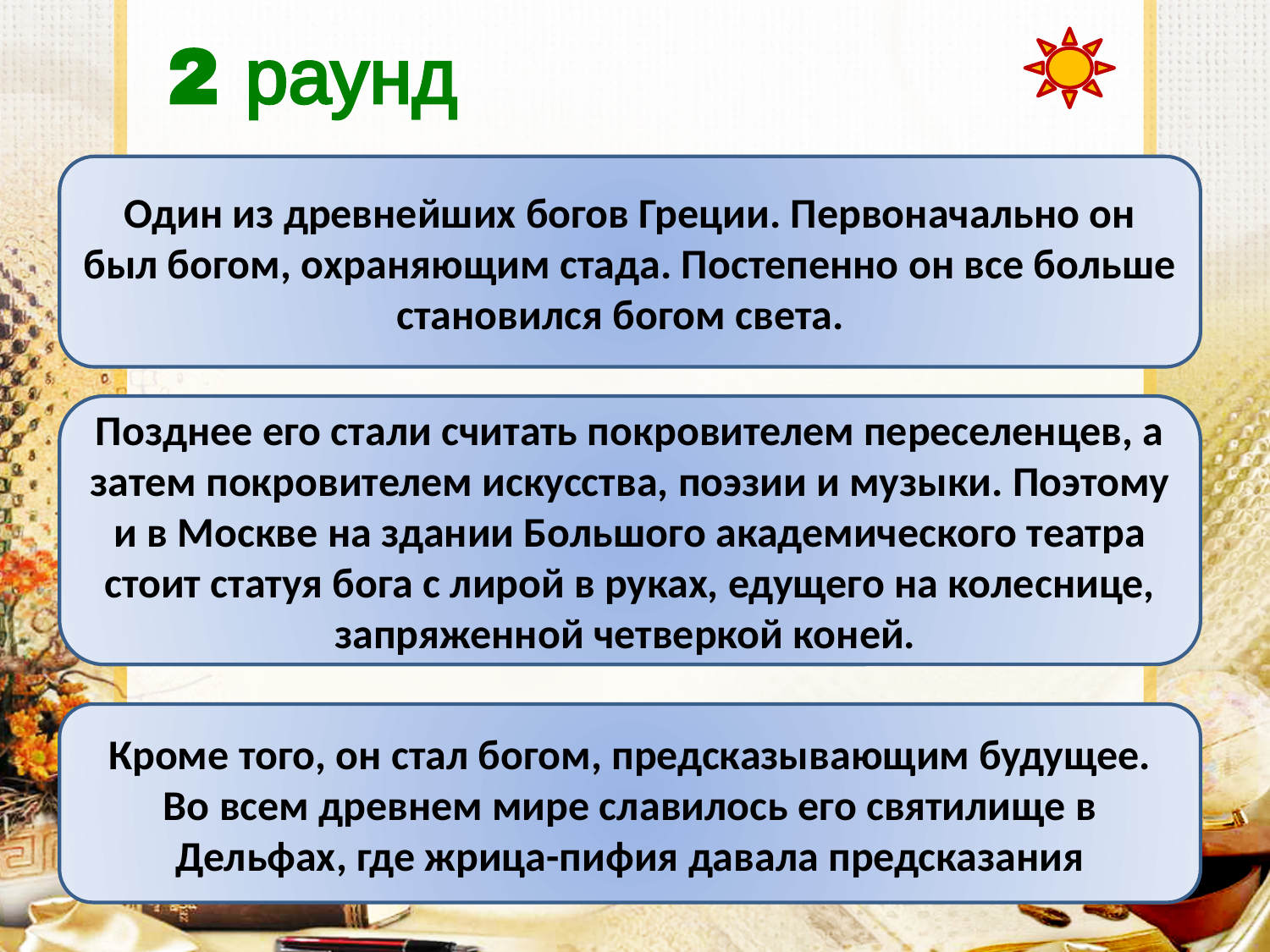

2 раунд

Один из древнейших богов Греции. Первоначально он был богом, охраняющим стада. Постепенно он все больше становился богом света.
Позднее его стали считать покровителем переселенцев, а затем покровителем искусства, поэзии и музыки. Поэтому и в Москве на здании Большого академического театра стоит статуя бога с лирой в руках, едущего на колеснице, запряженной четверкой коней.
Кроме того, он стал богом, предсказывающим будущее. Во всем древнем мире славилось его святилище в Дельфах, где жрица-пифия давала предсказания